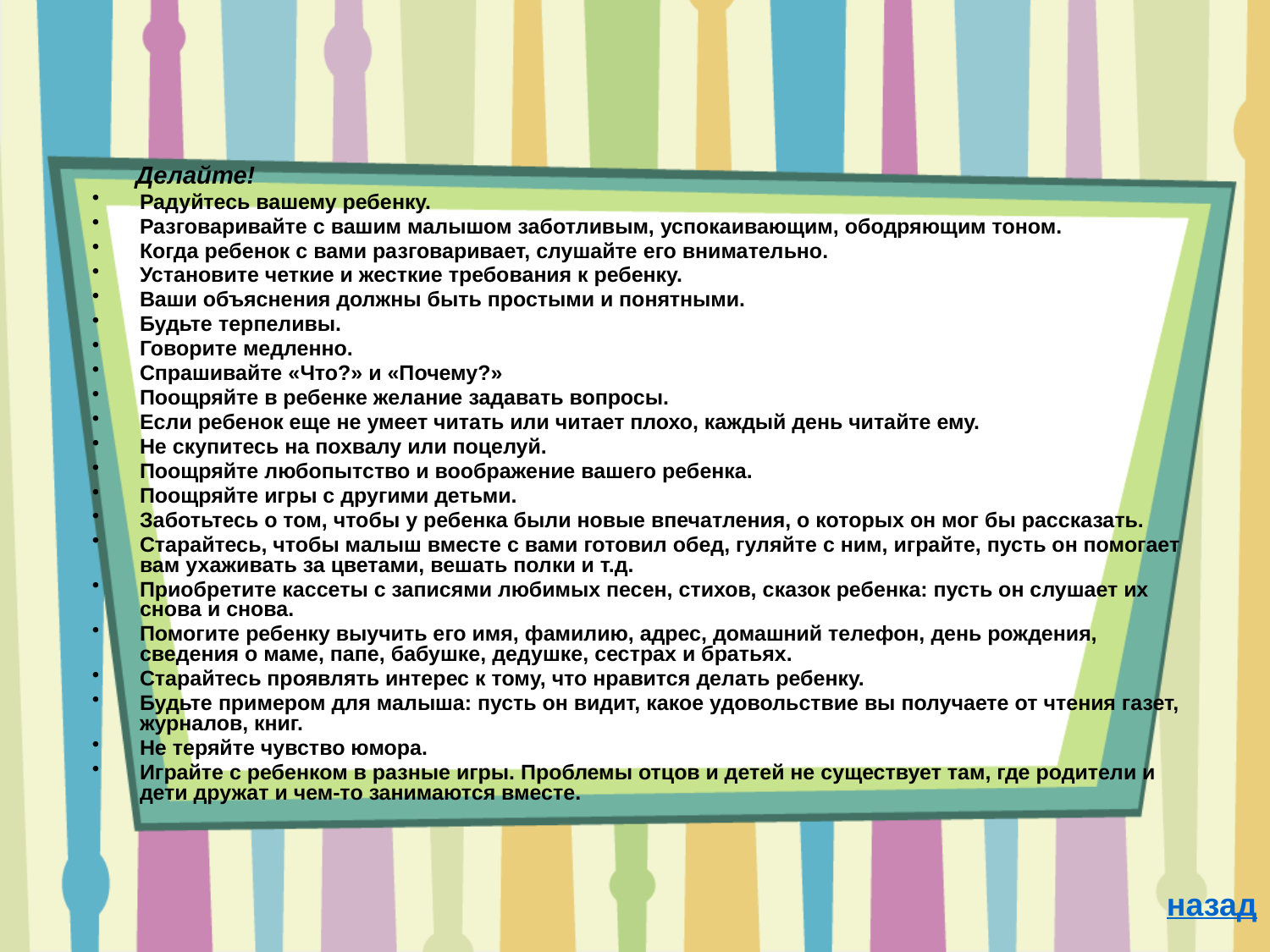

Делайте!
Радуйтесь вашему ребенку.
Разговаривайте с вашим малышом заботливым, успокаивающим, ободряющим тоном.
Когда ребенок с вами разговаривает, слушайте его внимательно.
Установите четкие и жесткие требования к ребенку.
Ваши объяснения должны быть простыми и понятными.
Будьте терпеливы.
Говорите медленно.
Спрашивайте «Что?» и «Почему?»
Поощряйте в ребенке желание задавать вопросы.
Если ребенок еще не умеет читать или читает плохо, каждый день читайте ему.
Не скупитесь на похвалу или поцелуй.
Поощряйте любопытство и воображение вашего ребенка.
Поощряйте игры с другими детьми.
Заботьтесь о том, чтобы у ребенка были новые впечатления, о которых он мог бы рассказать.
Старайтесь, чтобы малыш вместе с вами готовил обед, гуляйте с ним, играйте, пусть он помогает вам ухаживать за цветами, вешать полки и т.д.
Приобретите кассеты с записями любимых песен, стихов, сказок ребенка: пусть он слушает их снова и снова.
Помогите ребенку выучить его имя, фамилию, адрес, домашний телефон, день рождения, сведения о маме, папе, бабушке, дедушке, сестрах и братьях.
Старайтесь проявлять интерес к тому, что нравится делать ребенку.
Будьте примером для малыша: пусть он видит, какое удовольствие вы получаете от чтения газет, журналов, книг.
Не теряйте чувство юмора.
Играйте с ребенком в разные игры. Проблемы отцов и детей не существует там, где родители и дети дружат и чем-то занимаются вместе.

назад